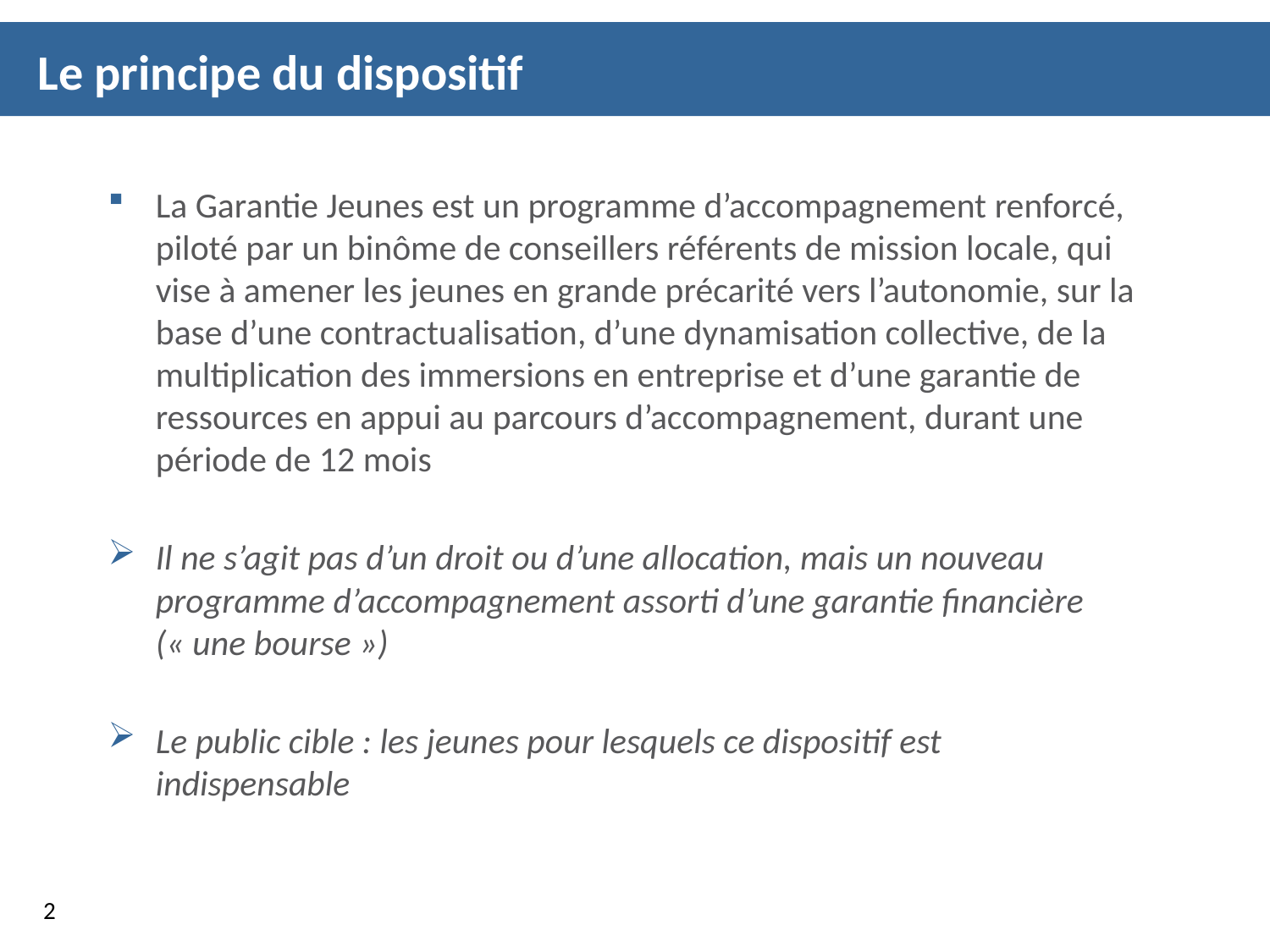

Le principe du dispositif
La Garantie Jeunes est un programme d’accompagnement renforcé, piloté par un binôme de conseillers référents de mission locale, qui vise à amener les jeunes en grande précarité vers l’autonomie, sur la base d’une contractualisation, d’une dynamisation collective, de la multiplication des immersions en entreprise et d’une garantie de ressources en appui au parcours d’accompagnement, durant une période de 12 mois

Il ne s’agit pas d’un droit ou d’une allocation, mais un nouveau programme d’accompagnement assorti d’une garantie financière (« une bourse »)

Le public cible : les jeunes pour lesquels ce dispositif est indispensable

2